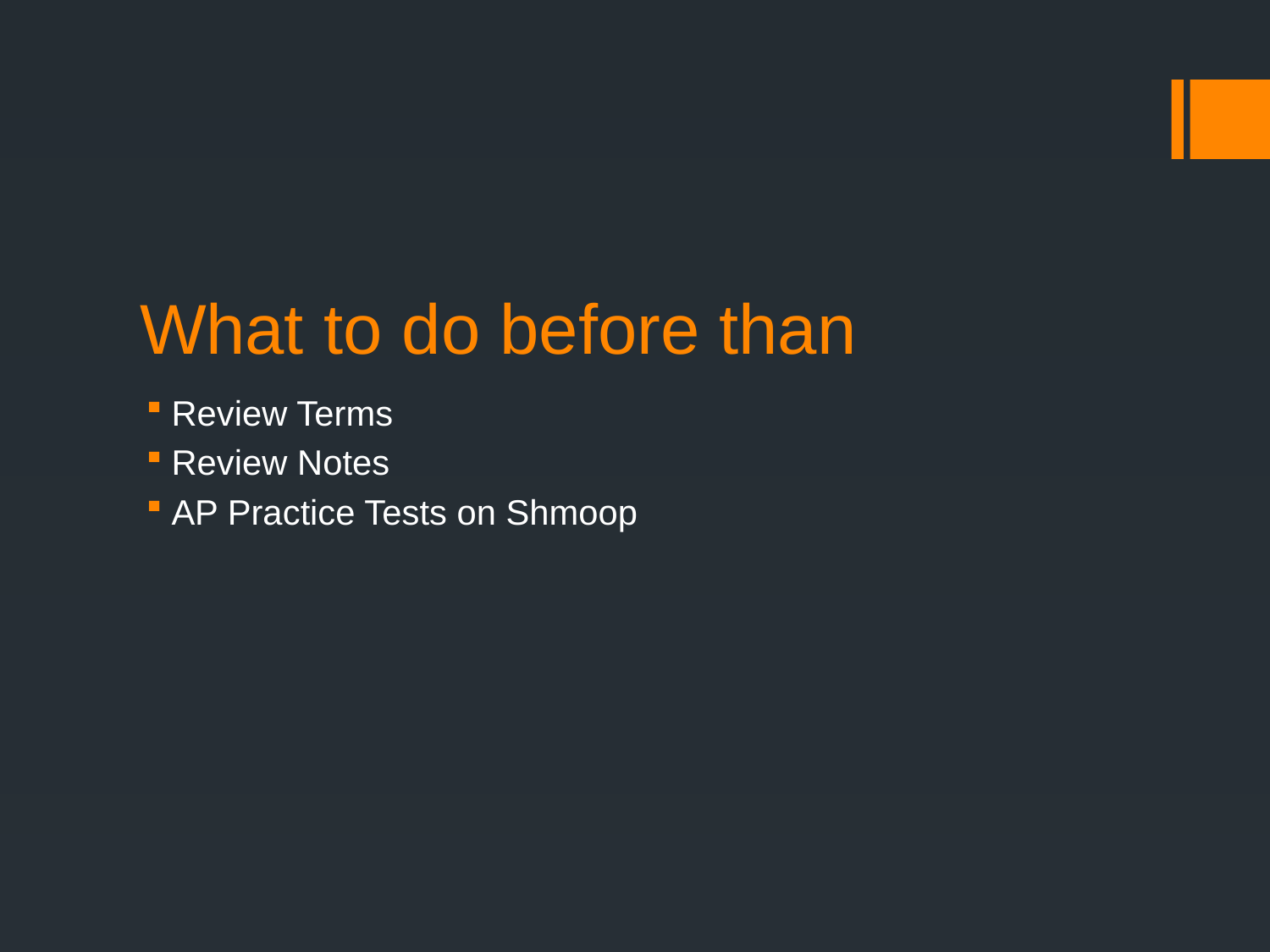

# What to do before than
Review Terms
Review Notes
AP Practice Tests on Shmoop